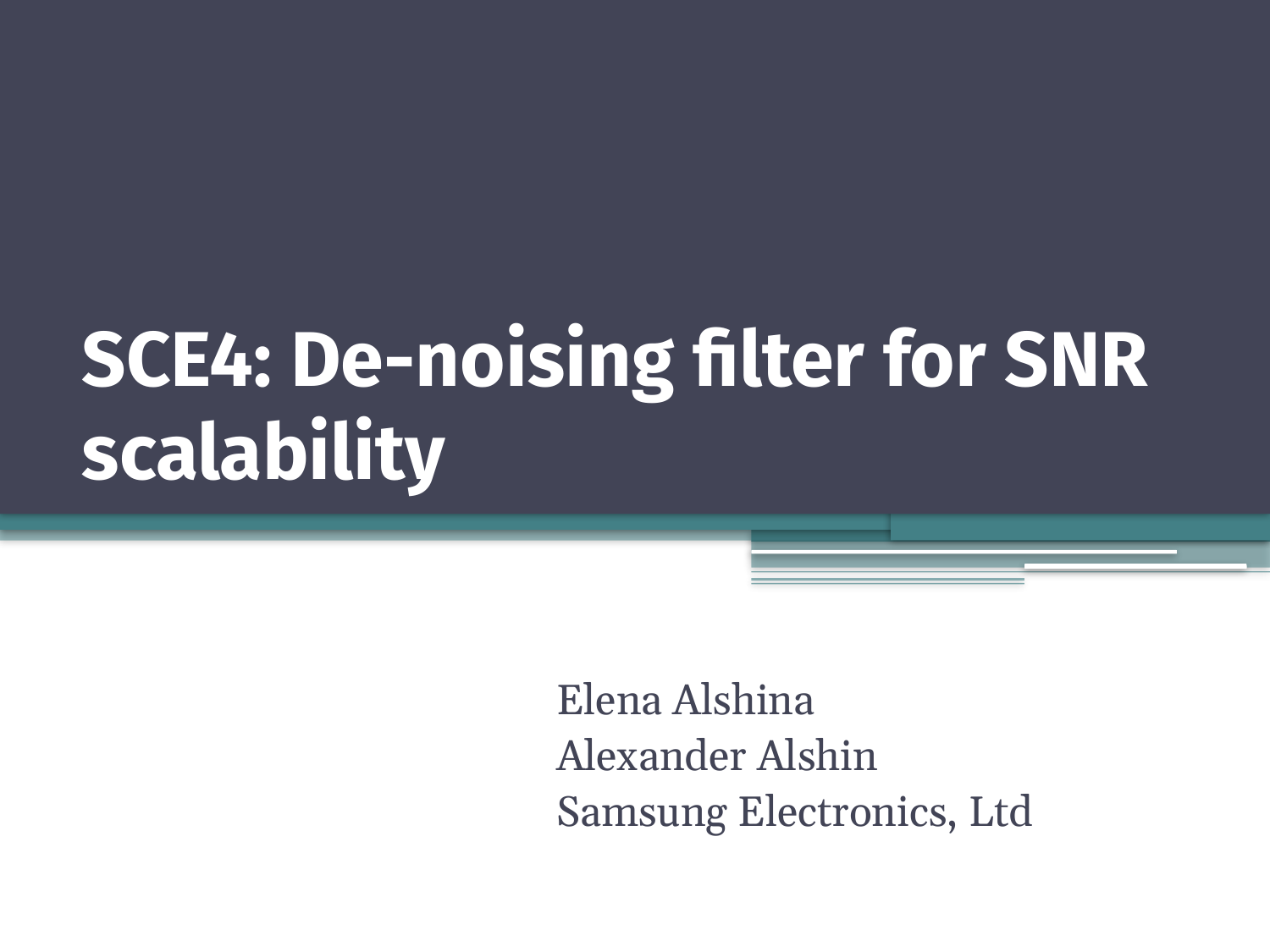

# SCE4: De-noising filter for SNR scalability
Elena Alshina
Alexander Alshin
Samsung Electronics, Ltd